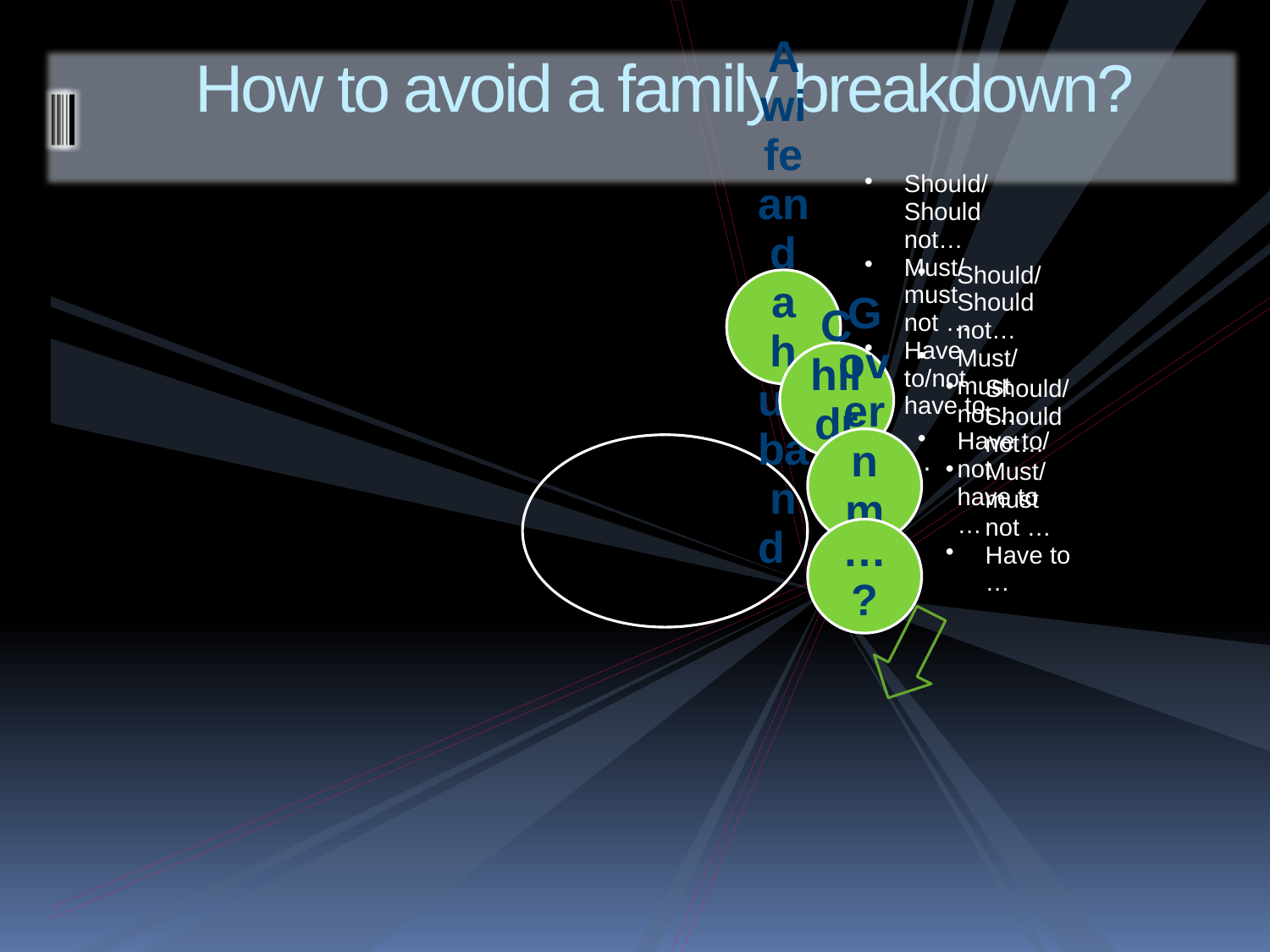

# How to avoid a family breakdown?
Have to …
…?